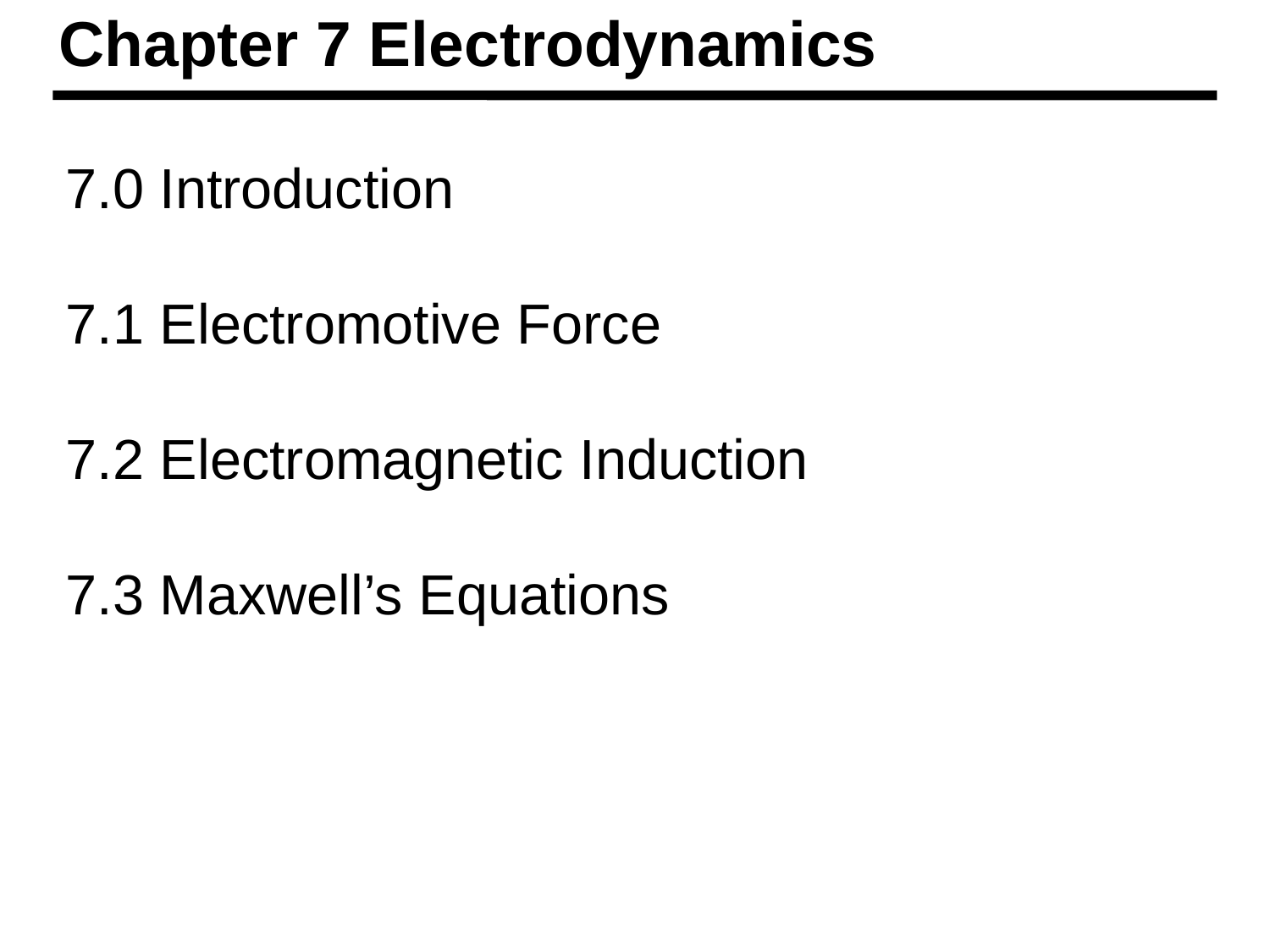

Chapter 7 Electrodynamics
7.0 Introduction

7.1 Electromotive Force

7.2 Electromagnetic Induction

7.3 Maxwell’s Equations